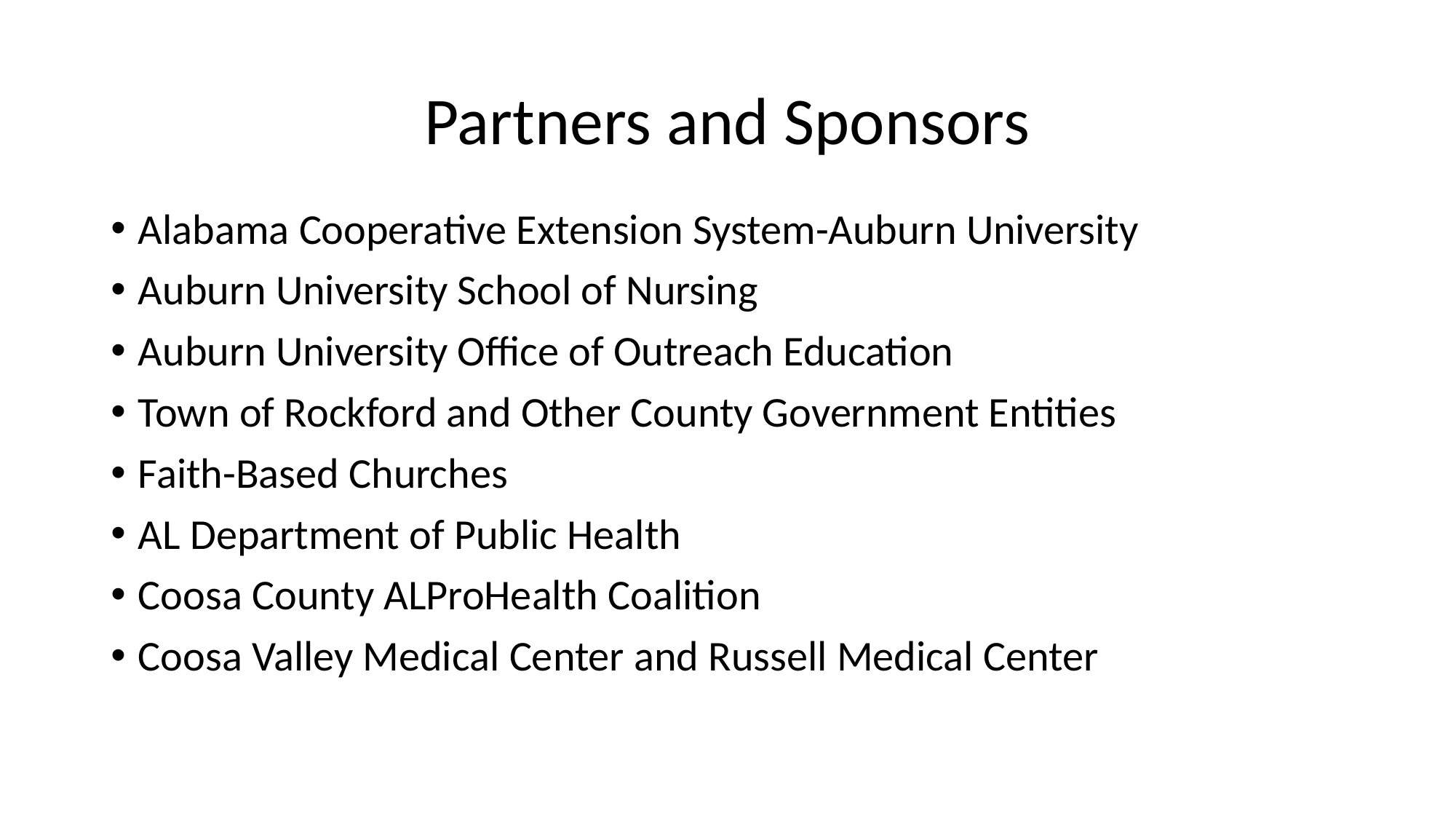

# Partners and Sponsors
Alabama Cooperative Extension System-Auburn University
Auburn University School of Nursing
Auburn University Office of Outreach Education
Town of Rockford and Other County Government Entities
Faith-Based Churches
AL Department of Public Health
Coosa County ALProHealth Coalition
Coosa Valley Medical Center and Russell Medical Center